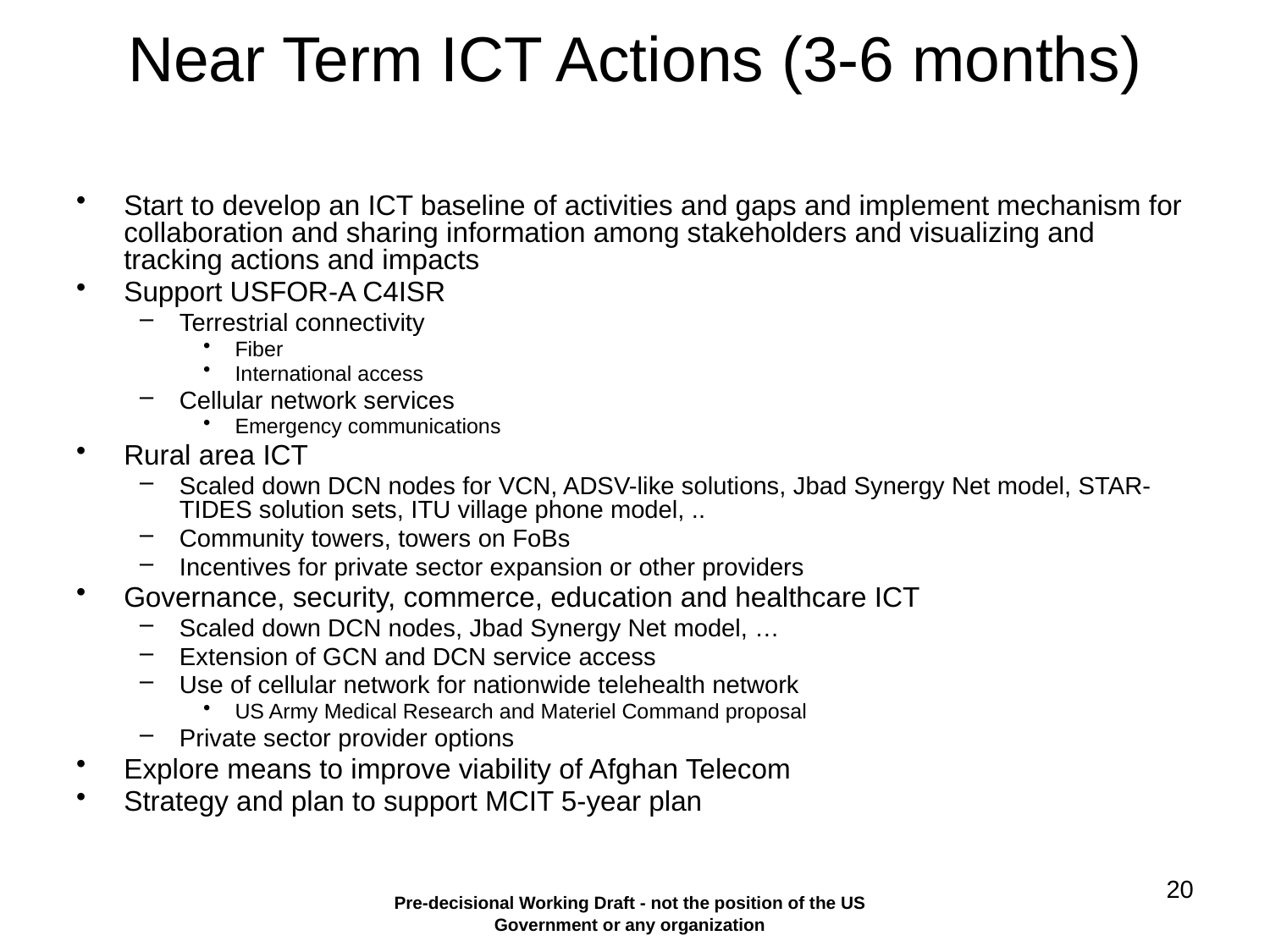

# Near Term ICT Actions (3-6 months)

Start to develop an ICT baseline of activities and gaps and implement mechanism for collaboration and sharing information among stakeholders and visualizing and tracking actions and impacts
Support USFOR-A C4ISR
Terrestrial connectivity
Fiber
International access
Cellular network services
Emergency communications
Rural area ICT
Scaled down DCN nodes for VCN, ADSV-like solutions, Jbad Synergy Net model, STAR-TIDES solution sets, ITU village phone model, ..
Community towers, towers on FoBs
Incentives for private sector expansion or other providers
Governance, security, commerce, education and healthcare ICT
Scaled down DCN nodes, Jbad Synergy Net model, …
Extension of GCN and DCN service access
Use of cellular network for nationwide telehealth network
US Army Medical Research and Materiel Command proposal
Private sector provider options
Explore means to improve viability of Afghan Telecom
Strategy and plan to support MCIT 5-year plan
20